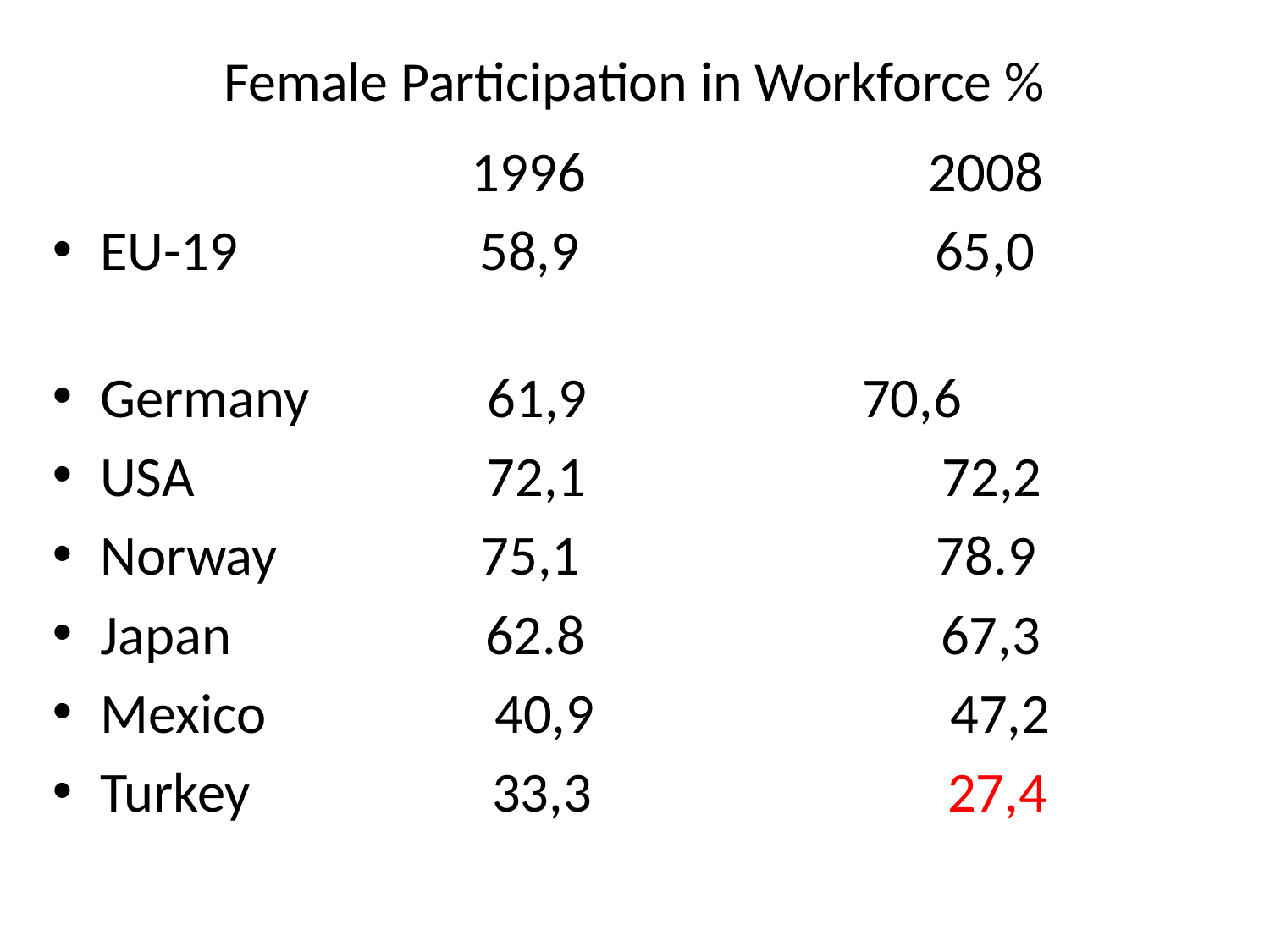

# Female Participation in Workforce %
                                 1996                           2008
EU-19                   58,9                            65,0
Germany              61,9			70,6
USA                       72,1                            72,2
Norway                75,1                            78.9
Japan                    62.8                            67,3
Mexico                  40,9                            47,2
Turkey                   33,3                            27,4